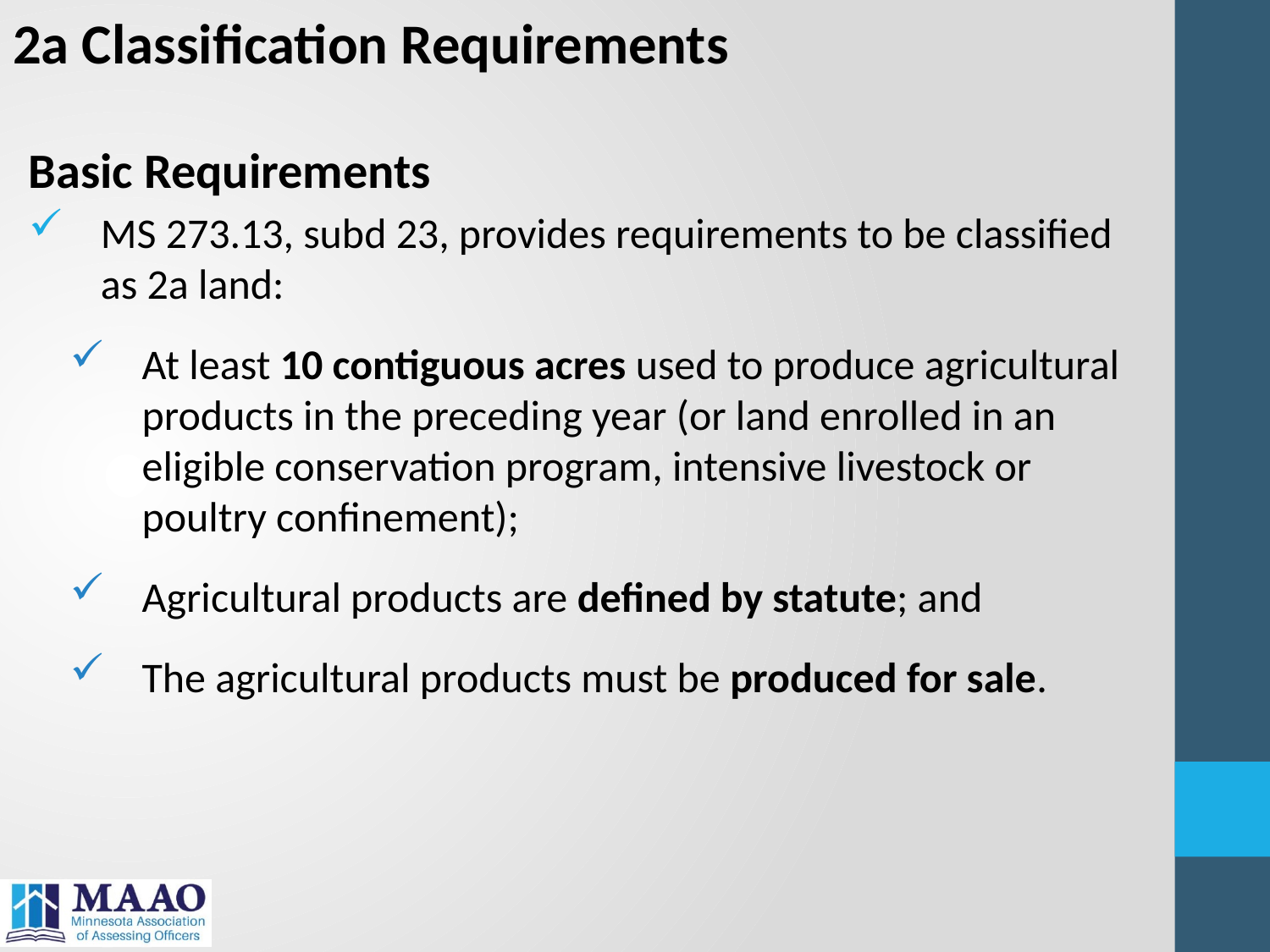

2a Classification Requirements
Basic Requirements
MS 273.13, subd 23, provides requirements to be classified as 2a land:
At least 10 contiguous acres used to produce agricultural products in the preceding year (or land enrolled in an eligible conservation program, intensive livestock or poultry confinement);
Agricultural products are defined by statute; and
The agricultural products must be produced for sale.